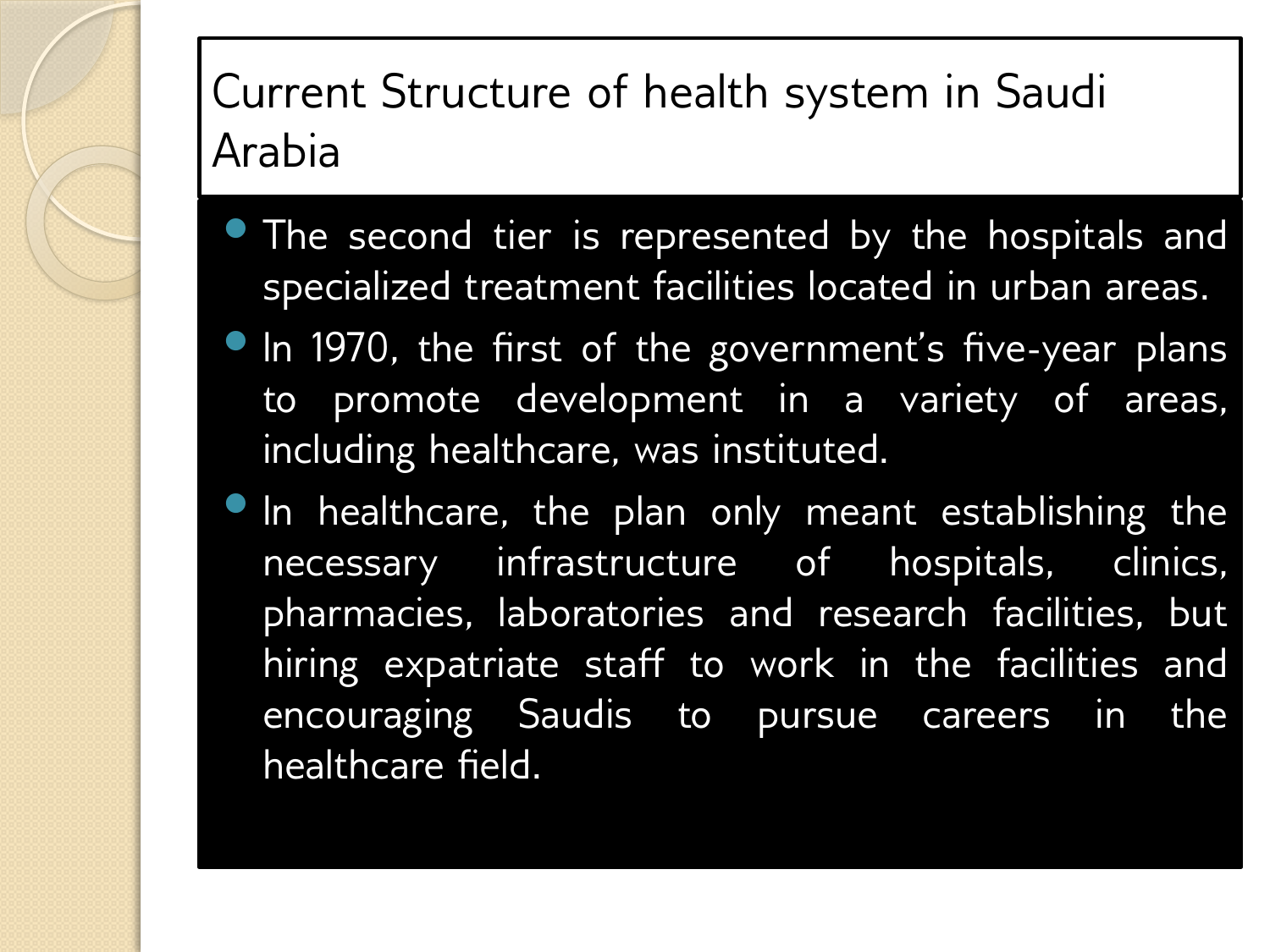

# Current Structure of health system in Saudi Arabia
The second tier is represented by the hospitals and specialized treatment facilities located in urban areas.
In 1970, the first of the government’s five-year plans to promote development in a variety of areas, including healthcare, was instituted.
In healthcare, the plan only meant establishing the necessary infrastructure of hospitals, clinics, pharmacies, laboratories and research facilities, but hiring expatriate staff to work in the facilities and encouraging Saudis to pursue careers in the healthcare field.